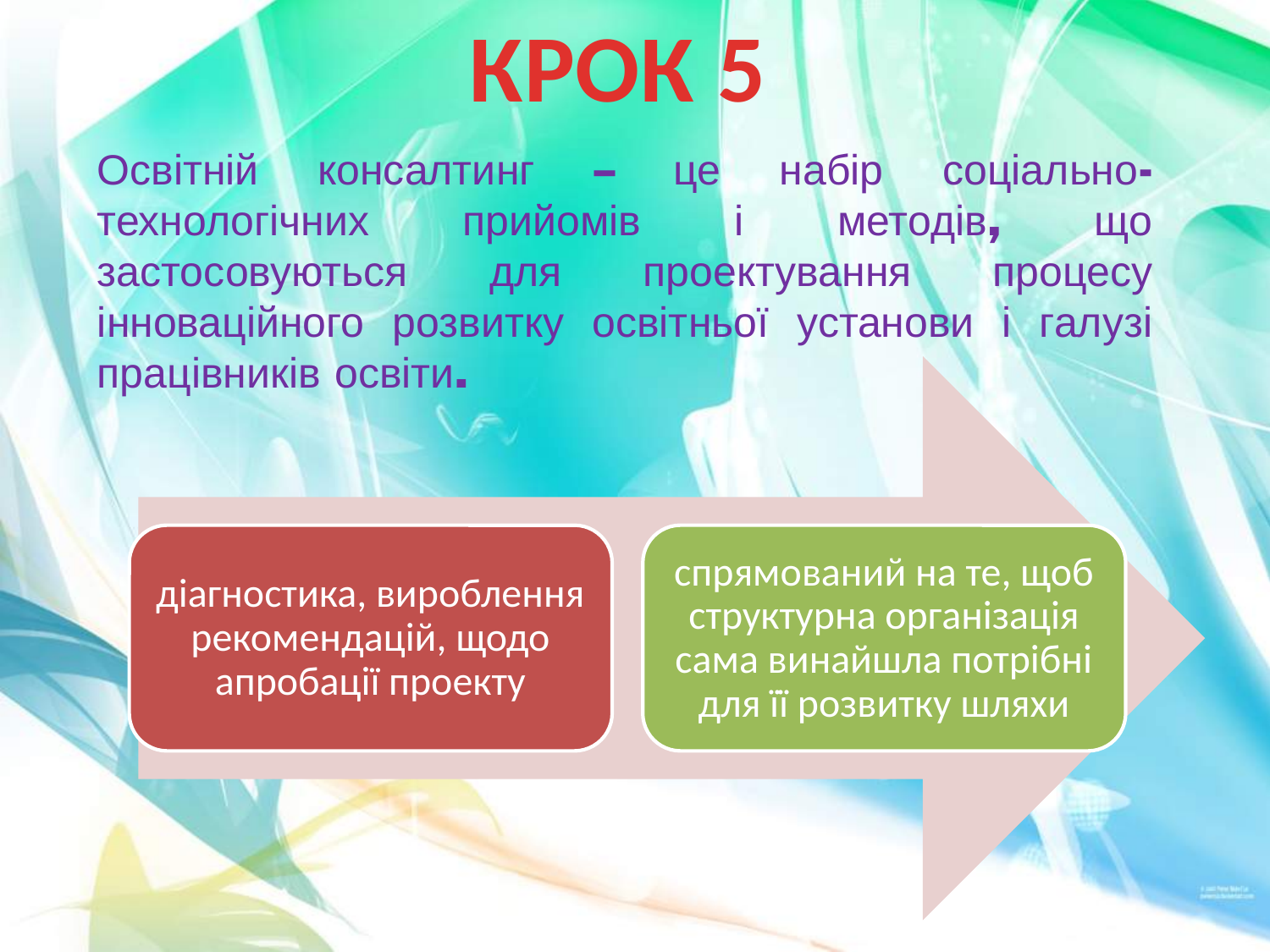

КРОК 5
Освітній консалтинг – це набір соціально-технологічних прийомів і методів, що застосовуються для проектування процесу інноваційного розвитку освітньої установи і галузі працівників освіти.
діагностика, вироблення рекомендацій, щодо апробації проекту
спрямований на те, щоб структурна організація сама винайшла потрібні для її розвитку шляхи